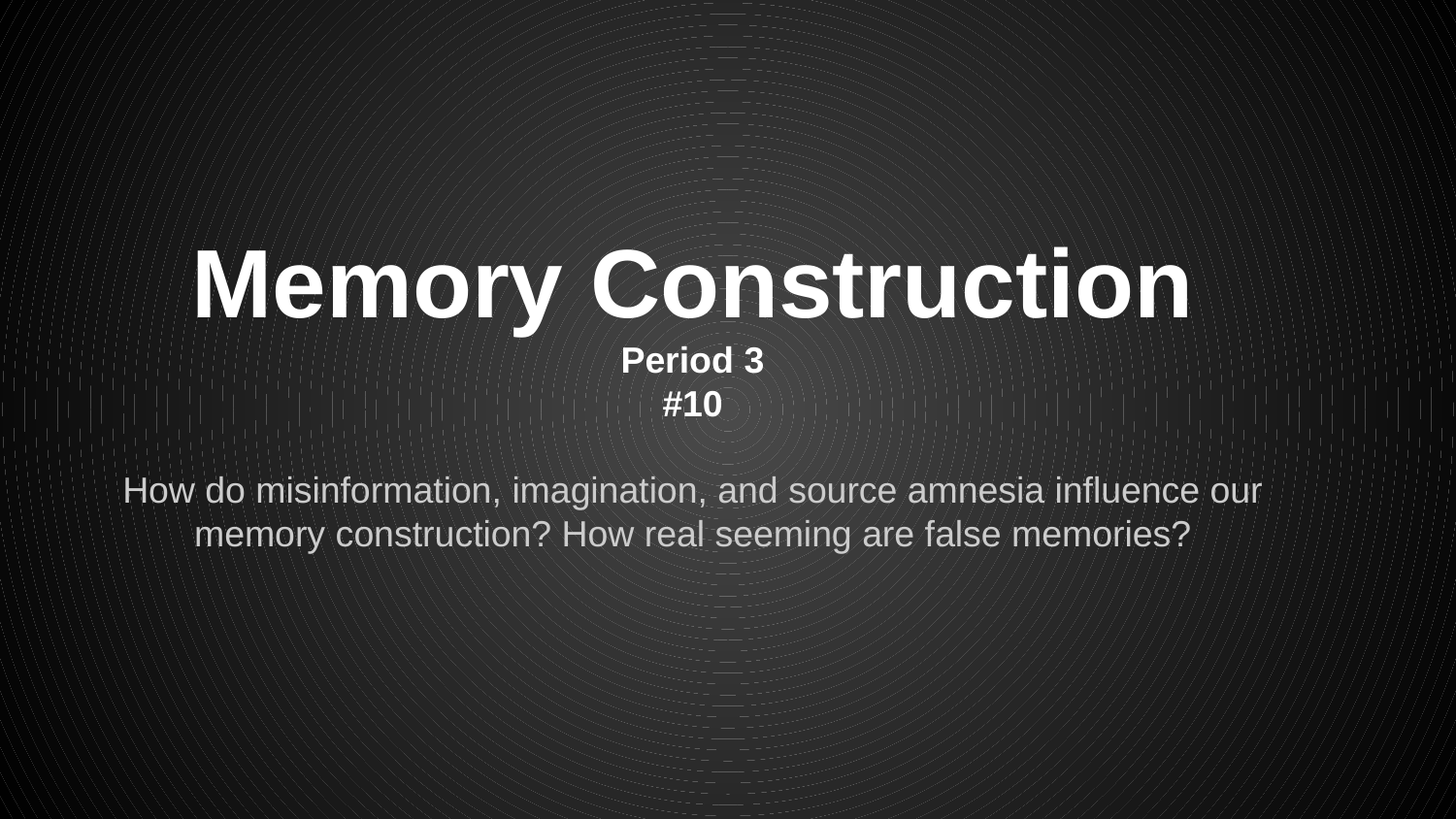

# Memory Construction
Period 3
#10
How do misinformation, imagination, and source amnesia influence our memory construction? How real seeming are false memories?